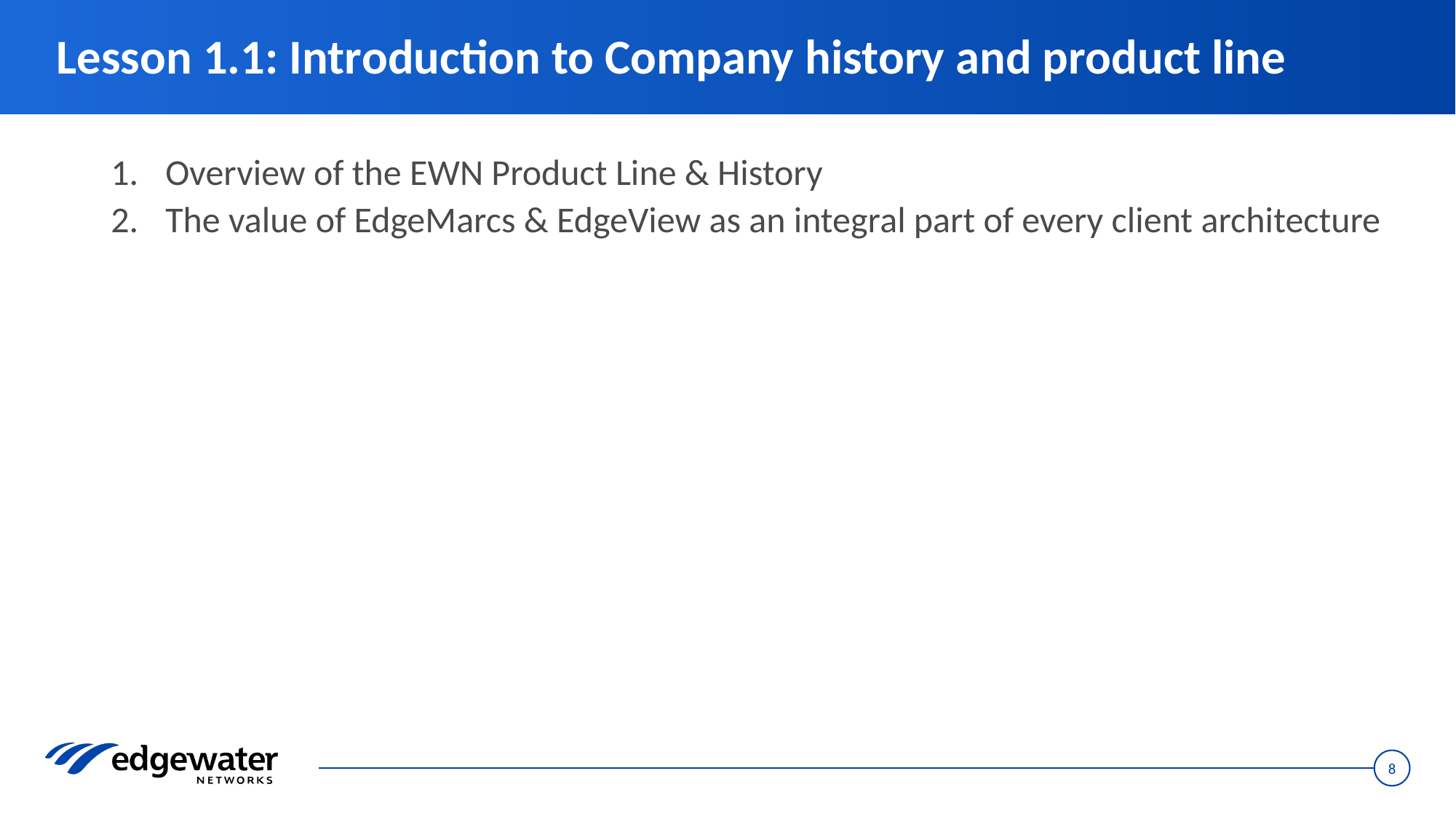

# Lesson 1.1: Introduction to Company history and product line
Overview of the EWN Product Line & History
The value of EdgeMarcs & EdgeView as an integral part of every client architecture